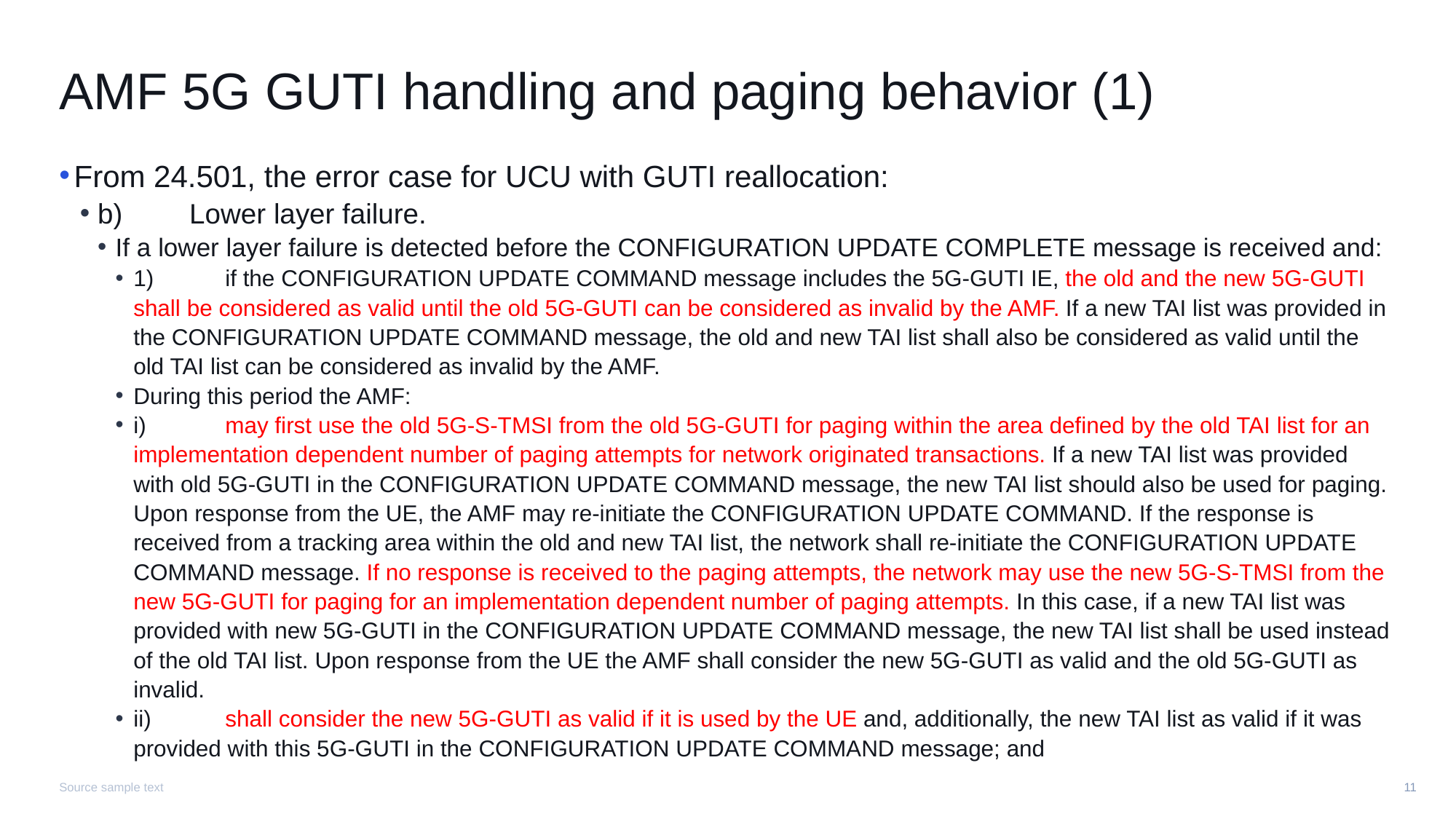

# AMF 5G GUTI handling and paging behavior (1)
From 24.501, the error case for UCU with GUTI reallocation:
b)	Lower layer failure.
If a lower layer failure is detected before the CONFIGURATION UPDATE COMPLETE message is received and:
1)	if the CONFIGURATION UPDATE COMMAND message includes the 5G-GUTI IE, the old and the new 5G-GUTI shall be considered as valid until the old 5G-GUTI can be considered as invalid by the AMF. If a new TAI list was provided in the CONFIGURATION UPDATE COMMAND message, the old and new TAI list shall also be considered as valid until the old TAI list can be considered as invalid by the AMF.
During this period the AMF:
i)	may first use the old 5G-S-TMSI from the old 5G-GUTI for paging within the area defined by the old TAI list for an implementation dependent number of paging attempts for network originated transactions. If a new TAI list was provided with old 5G-GUTI in the CONFIGURATION UPDATE COMMAND message, the new TAI list should also be used for paging. Upon response from the UE, the AMF may re-initiate the CONFIGURATION UPDATE COMMAND. If the response is received from a tracking area within the old and new TAI list, the network shall re-initiate the CONFIGURATION UPDATE COMMAND message. If no response is received to the paging attempts, the network may use the new 5G-S-TMSI from the new 5G-GUTI for paging for an implementation dependent number of paging attempts. In this case, if a new TAI list was provided with new 5G-GUTI in the CONFIGURATION UPDATE COMMAND message, the new TAI list shall be used instead of the old TAI list. Upon response from the UE the AMF shall consider the new 5G-GUTI as valid and the old 5G-GUTI as invalid.
ii)	shall consider the new 5G-GUTI as valid if it is used by the UE and, additionally, the new TAI list as valid if it was provided with this 5G-GUTI in the CONFIGURATION UPDATE COMMAND message; and

Source sample text